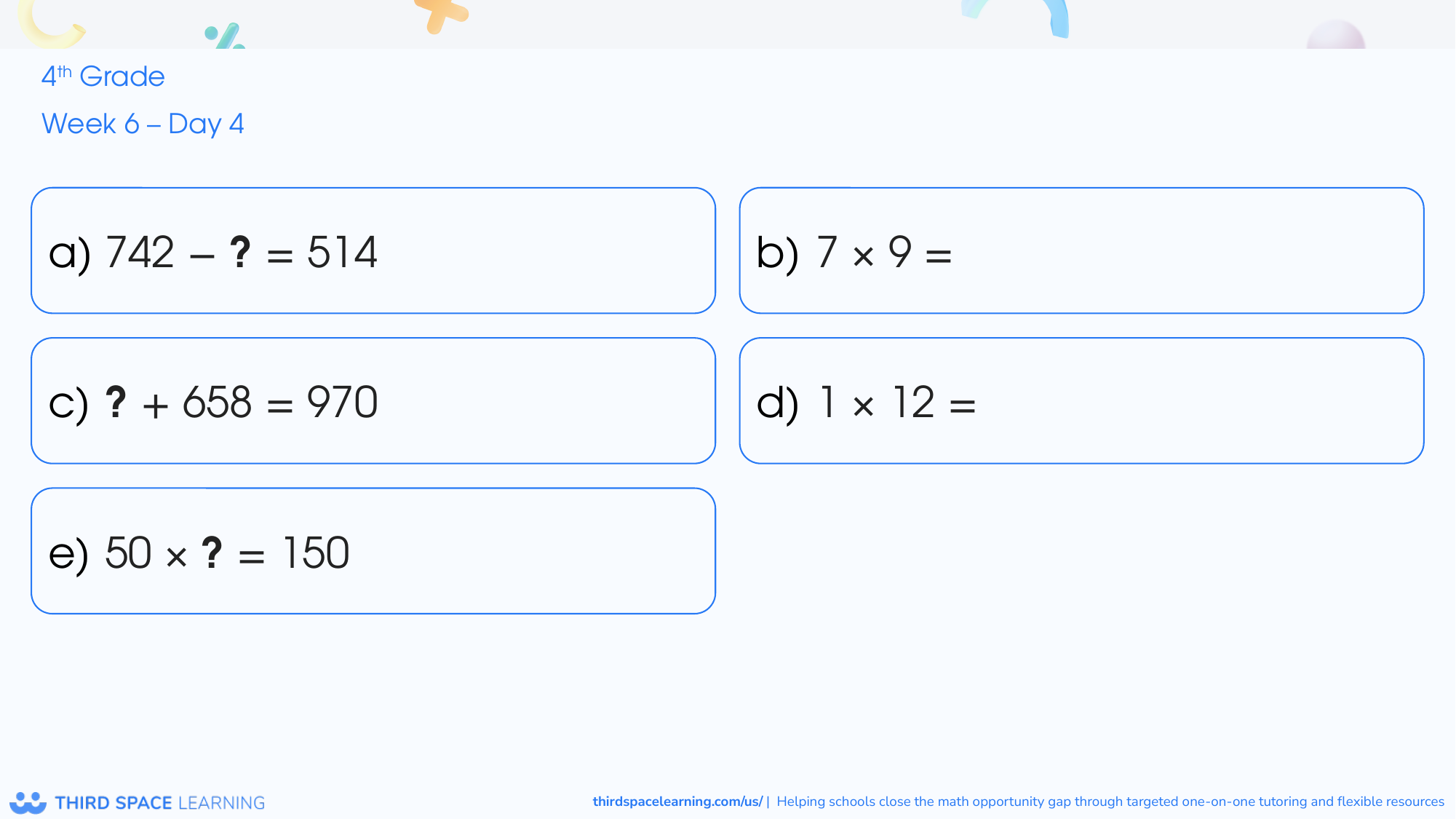

4th Grade
Week 6 – Day 4
742 − ? = 514
7 × 9 =
? + 658 = 970
1 × 12 =
50 × ? = 150